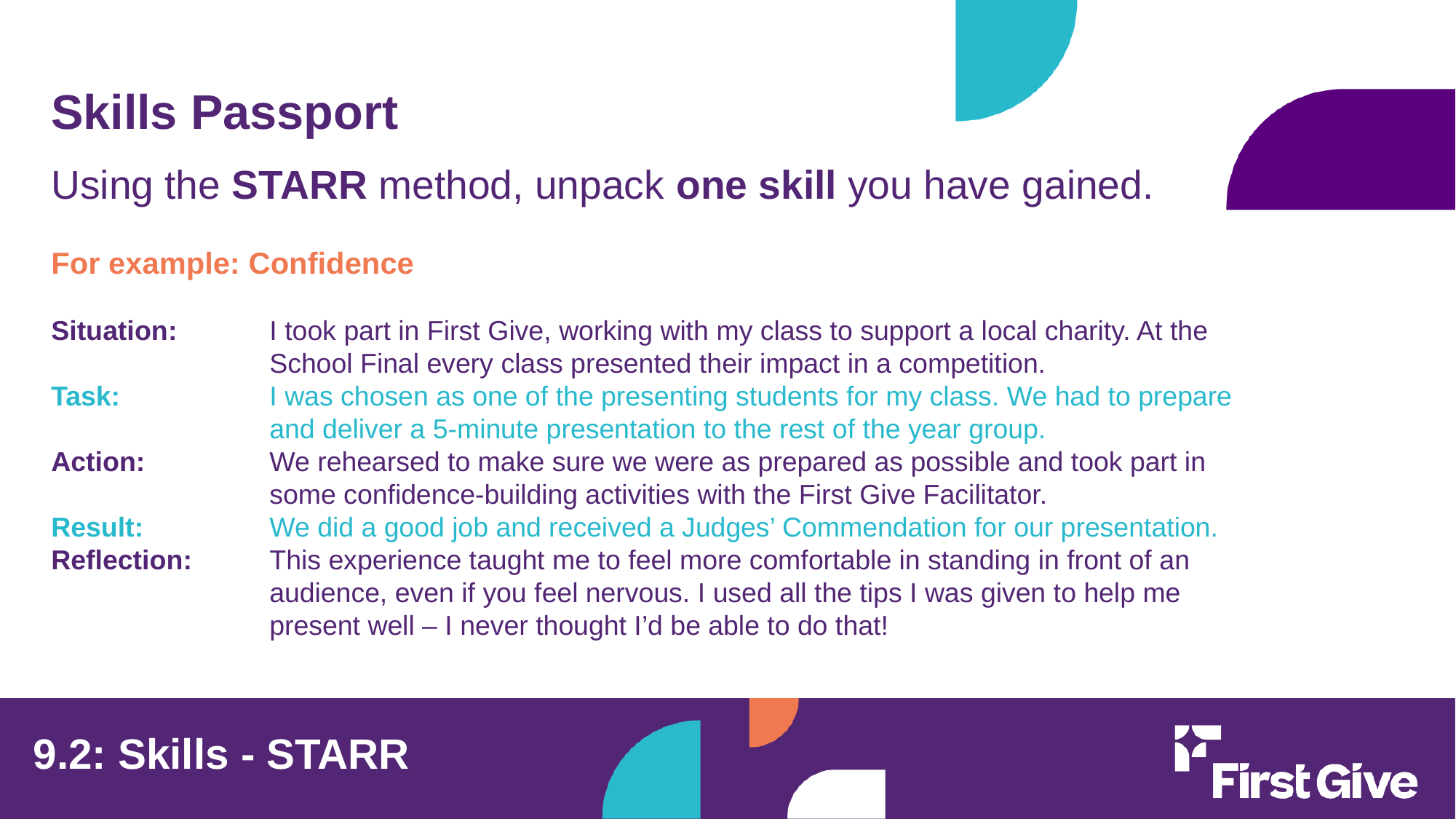

Skills Passport

Using the STARR method, unpack one skill you have gained.
For example: Confidence

Situation: 	I took part in First Give, working with my class to support a local charity. At the 			School Final every class presented their impact in a competition.
Task: 		I was chosen as one of the presenting students for my class. We had to prepare 			and deliver a 5-minute presentation to the rest of the year group.
Action: 		We rehearsed to make sure we were as prepared as possible and took part in 			some confidence-building activities with the First Give Facilitator.
Result: 		We did a good job and received a Judges’ Commendation for our presentation.
Reflection: 	This experience taught me to feel more comfortable in standing in front of an 			audience, even if you feel nervous. I used all the tips I was given to help me 			present well – I never thought I’d be able to do that!

9.2: Skills - STARR